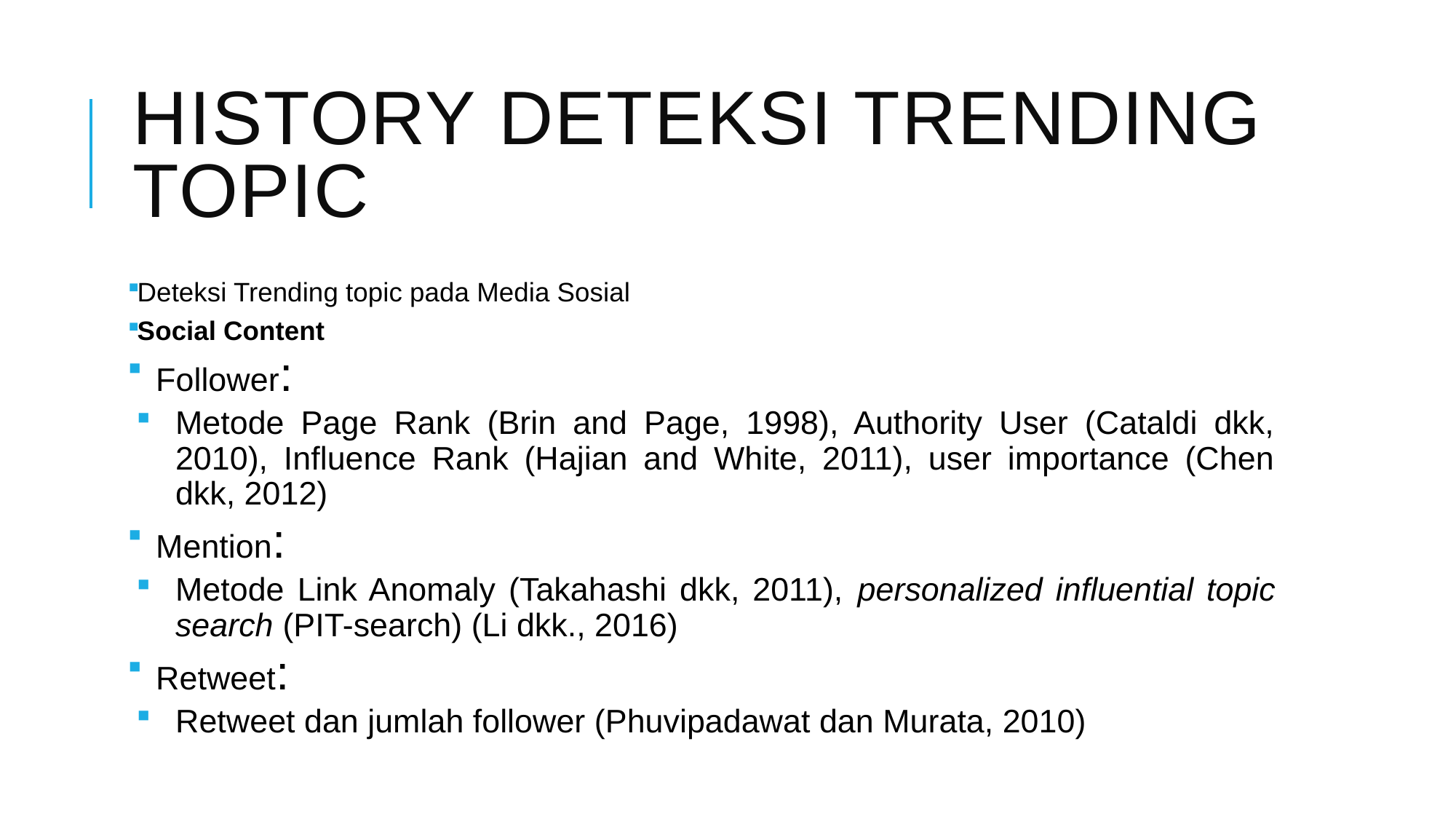

# History Deteksi Trending Topic
Deteksi Trending topic pada Media Sosial
Social Content
Follower:
Metode Page Rank (Brin and Page, 1998), Authority User (Cataldi dkk, 2010), Influence Rank (Hajian and White, 2011), user importance (Chen dkk, 2012)
Mention:
Metode Link Anomaly (Takahashi dkk, 2011), personalized influential topic search (PIT-search) (Li dkk., 2016)
Retweet:
Retweet dan jumlah follower (Phuvipadawat dan Murata, 2010)